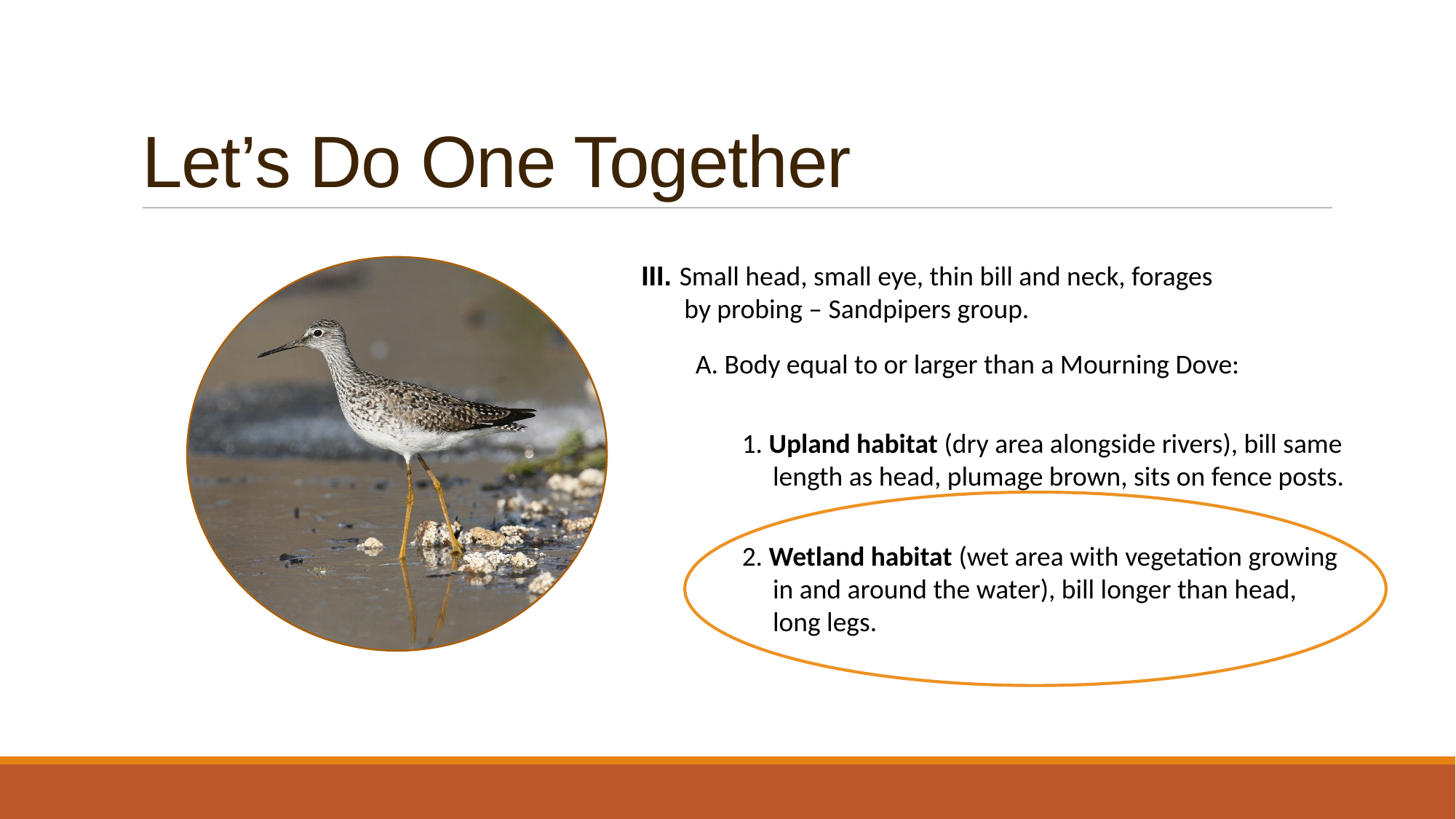

# Let’s Do One Together
III. Small head, small eye, thin bill and neck, forages
       by probing – Sandpipers group.

A. Body equal to or larger than a Mourning Dove:
1. Upland habitat (dry area alongside rivers), bill same
     length as head, plumage brown, sits on fence posts.

2. Wetland habitat (wet area with vegetation growing
     in and around the water), bill longer than head,
     long legs.